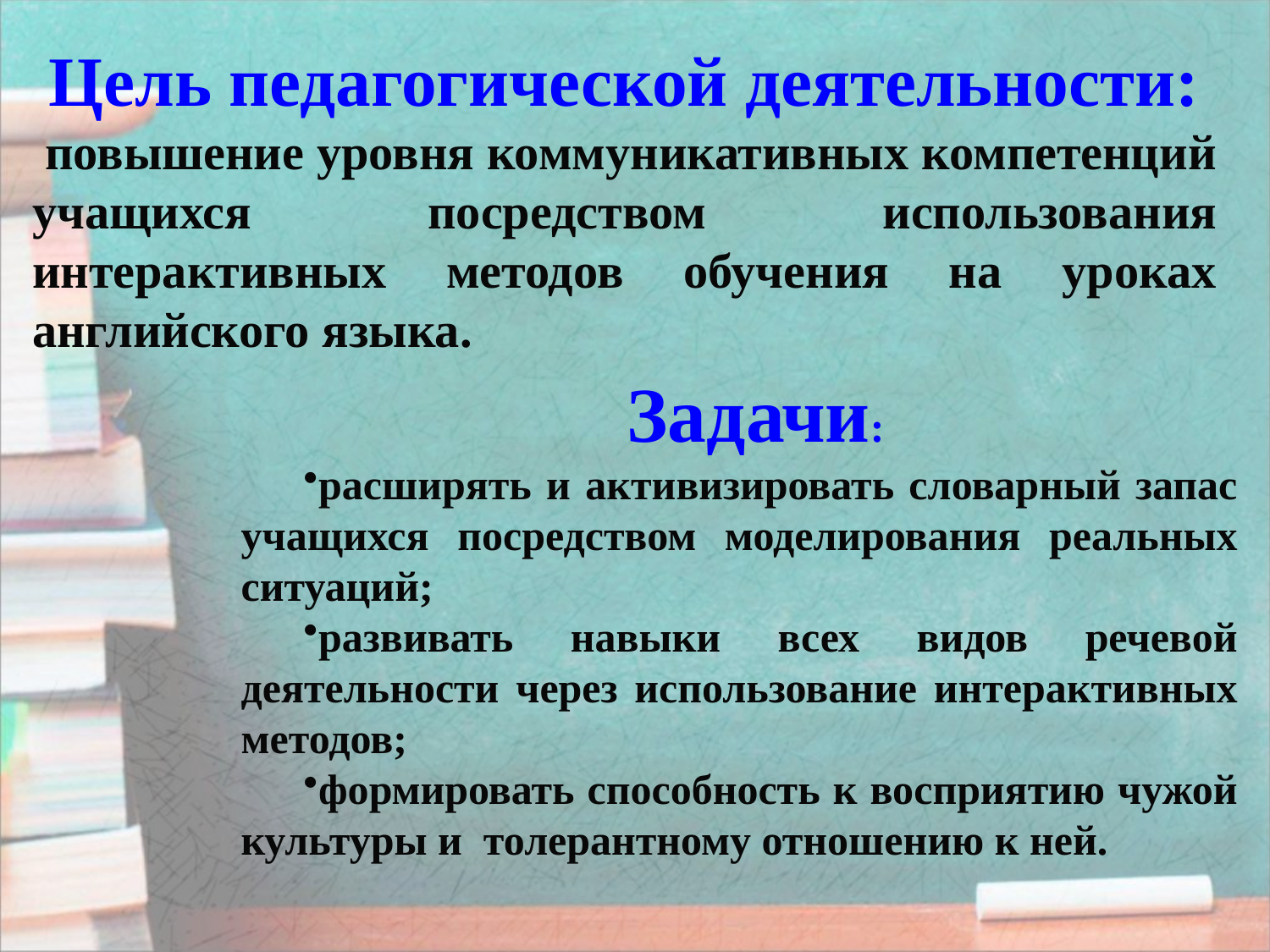

Цель педагогической деятельности:
 повышение уровня коммуникативных компетенций учащихся посредством использования интерактивных методов обучения на уроках английского языка.
Задачи:
расширять и активизировать словарный запас учащихся посредством моделирования реальных ситуаций;
развивать навыки всех видов речевой деятельности через использование интерактивных методов;
формировать способность к восприятию чужой культуры и  толерантному отношению к ней.